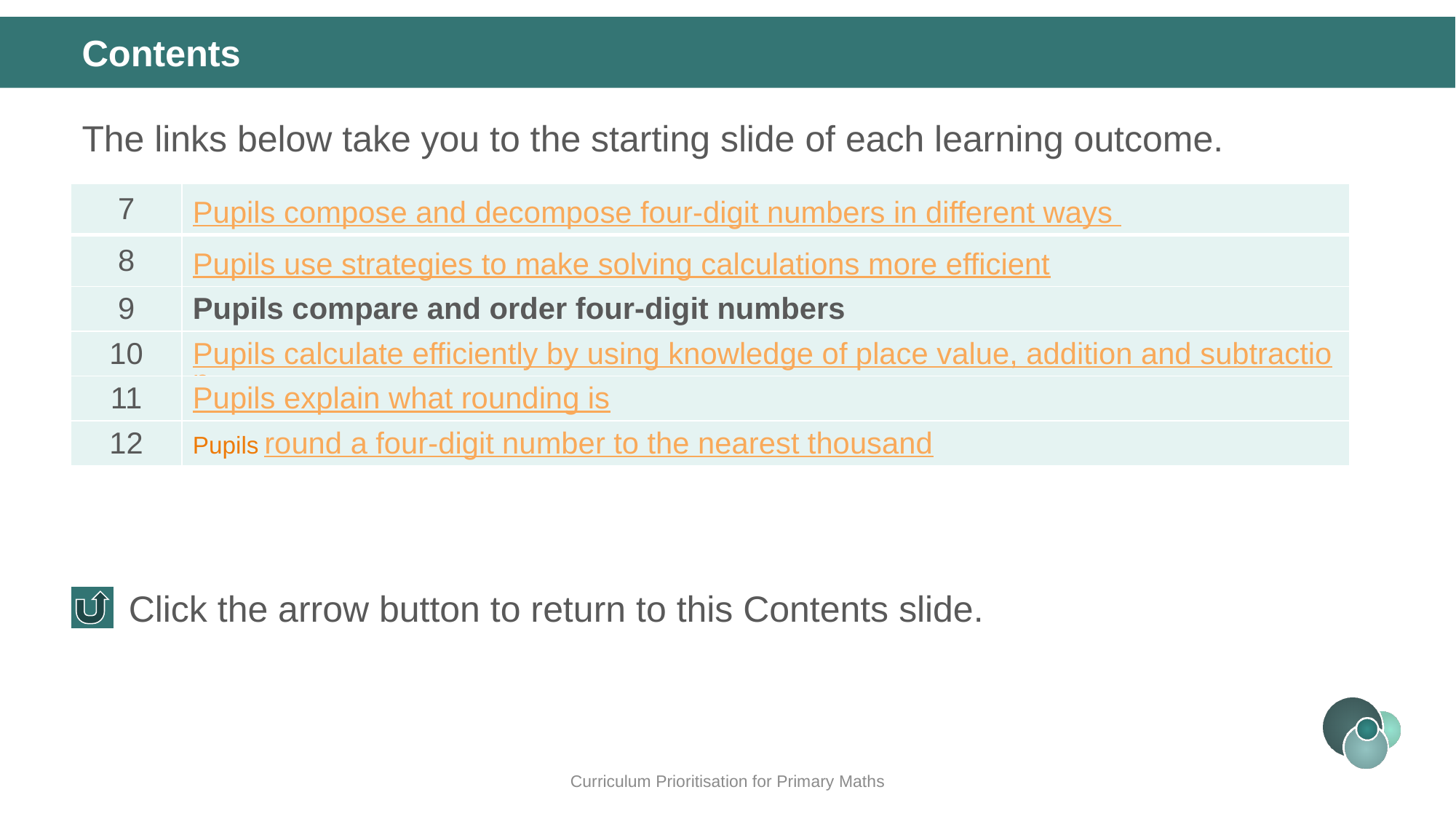

Contents
The links below take you to the starting slide of each learning outcome.
| 7 | Pupils compose and decompose four-digit numbers in different ways |
| --- | --- |
| 8 | Pupils use strategies to make solving calculations more efficient |
| 9 | Pupils compare and order four-digit numbers |
| 10 | Pupils calculate efficiently by using knowledge of place value, addition and subtraction |
| 11 | Pupils explain what rounding is |
| 12 | Pupils round a four-digit number to the nearest thousand |
Click the arrow button to return to this Contents slide.

Curriculum Prioritisation for Primary Maths